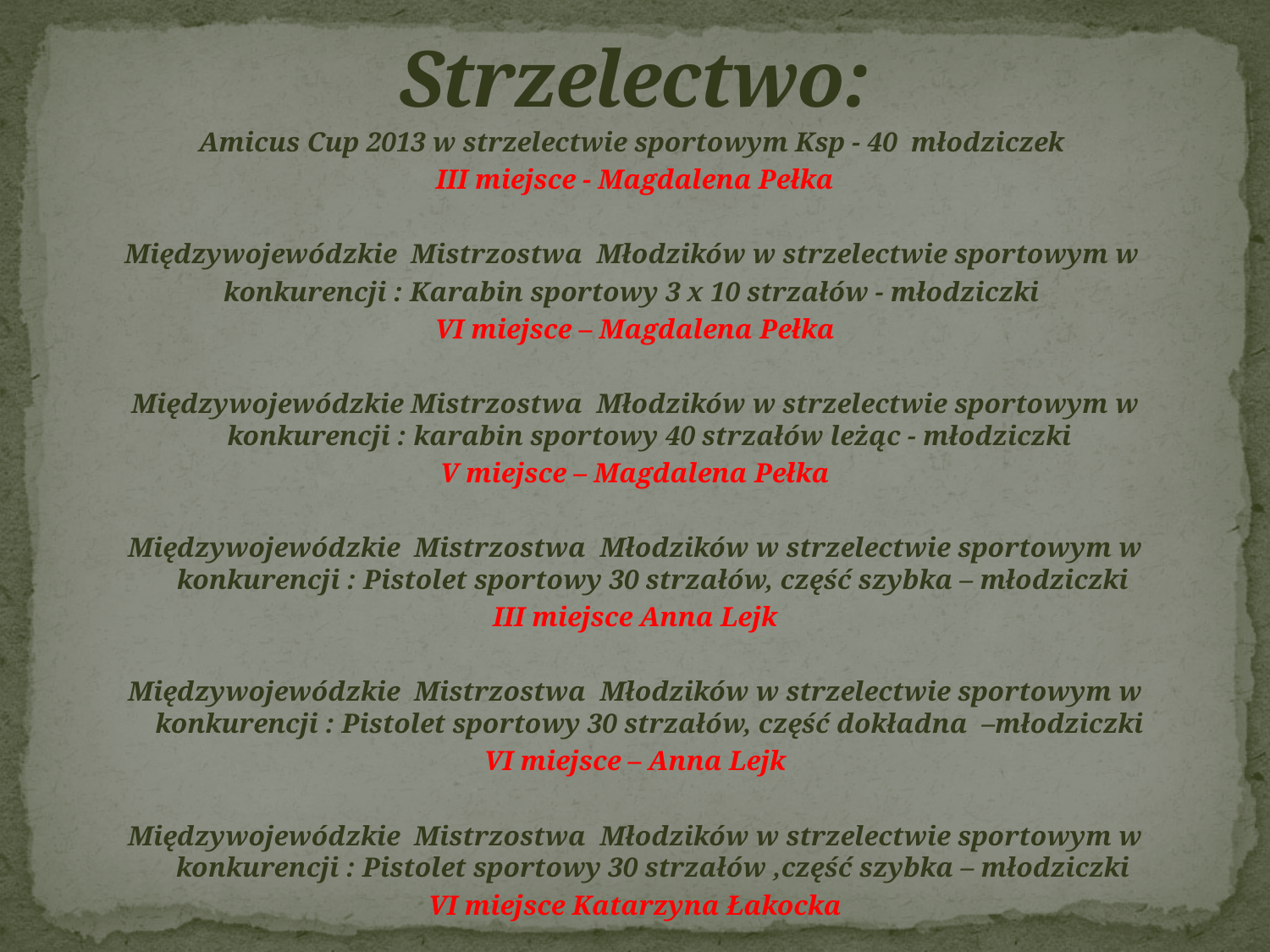

# Strzelectwo:
Amicus Cup 2013 w strzelectwie sportowym Ksp - 40  młodziczek
III miejsce - Magdalena Pełka

Międzywojewódzkie  Mistrzostwa  Młodzików w strzelectwie sportowym w
konkurencji : Karabin sportowy 3 x 10 strzałów - młodziczki
VI miejsce – Magdalena Pełka

Międzywojewódzkie Mistrzostwa  Młodzików w strzelectwie sportowym w konkurencji : karabin sportowy 40 strzałów leżąc - młodziczki
V miejsce – Magdalena Pełka

Międzywojewódzkie  Mistrzostwa  Młodzików w strzelectwie sportowym w konkurencji : Pistolet sportowy 30 strzałów, część szybka – młodziczki
III miejsce Anna Lejk

Międzywojewódzkie  Mistrzostwa  Młodzików w strzelectwie sportowym w konkurencji : Pistolet sportowy 30 strzałów, część dokładna  –młodziczki
VI miejsce – Anna Lejk

Międzywojewódzkie  Mistrzostwa  Młodzików w strzelectwie sportowym w konkurencji : Pistolet sportowy 30 strzałów ,część szybka – młodziczki
VI miejsce Katarzyna Łakocka